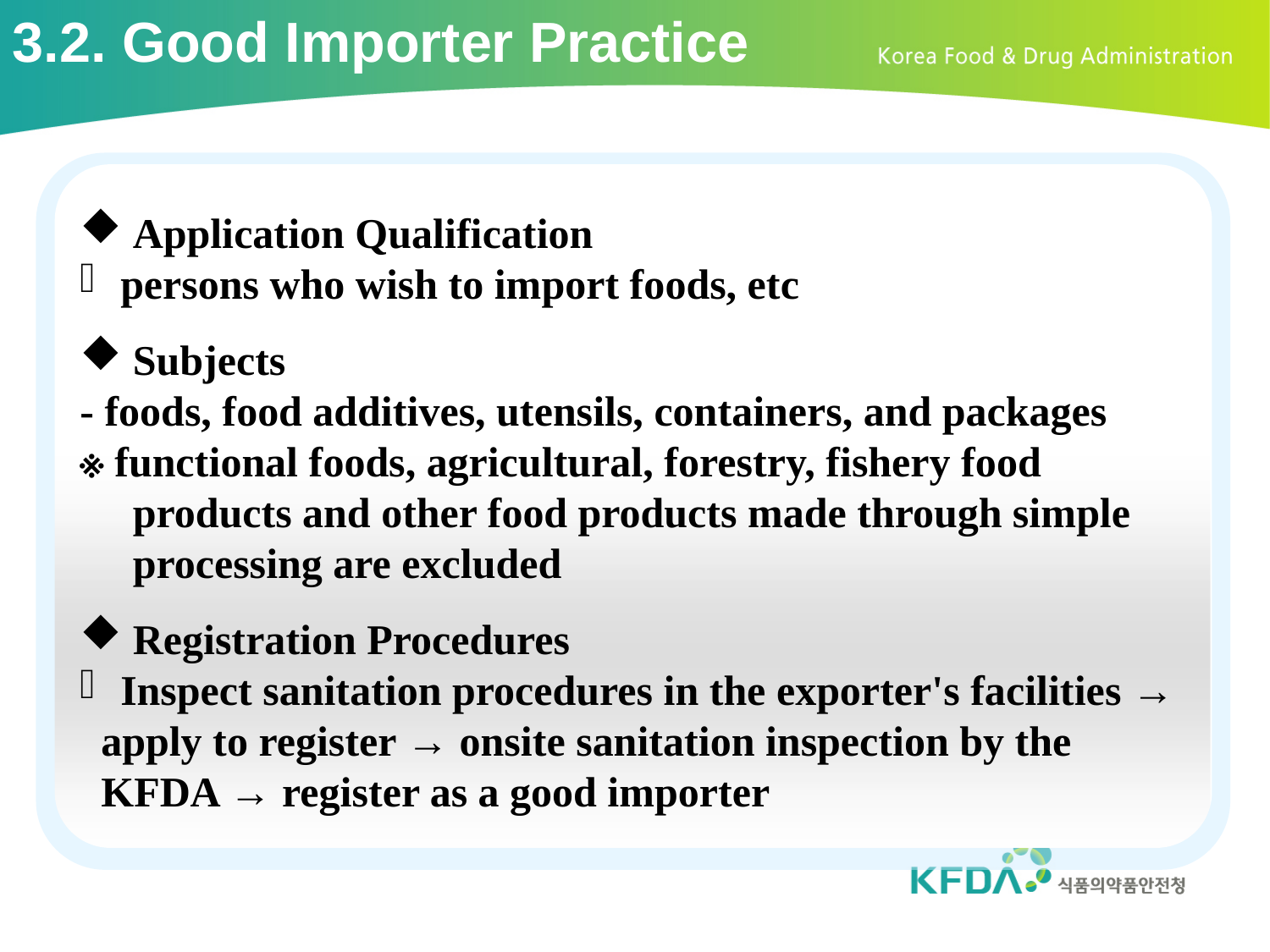

3.2. Good Importer Practice

 Application Qualification
 persons who wish to import foods, etc
 Subjects
- foods, food additives, utensils, containers, and packages
※ functional foods, agricultural, forestry, fishery food
     products and other food products made through simple
     processing are excluded
 Registration Procedures
 Inspect sanitation procedures in the exporter's facilities →
  apply to register → onsite sanitation inspection by the
  KFDA → register as a good importer